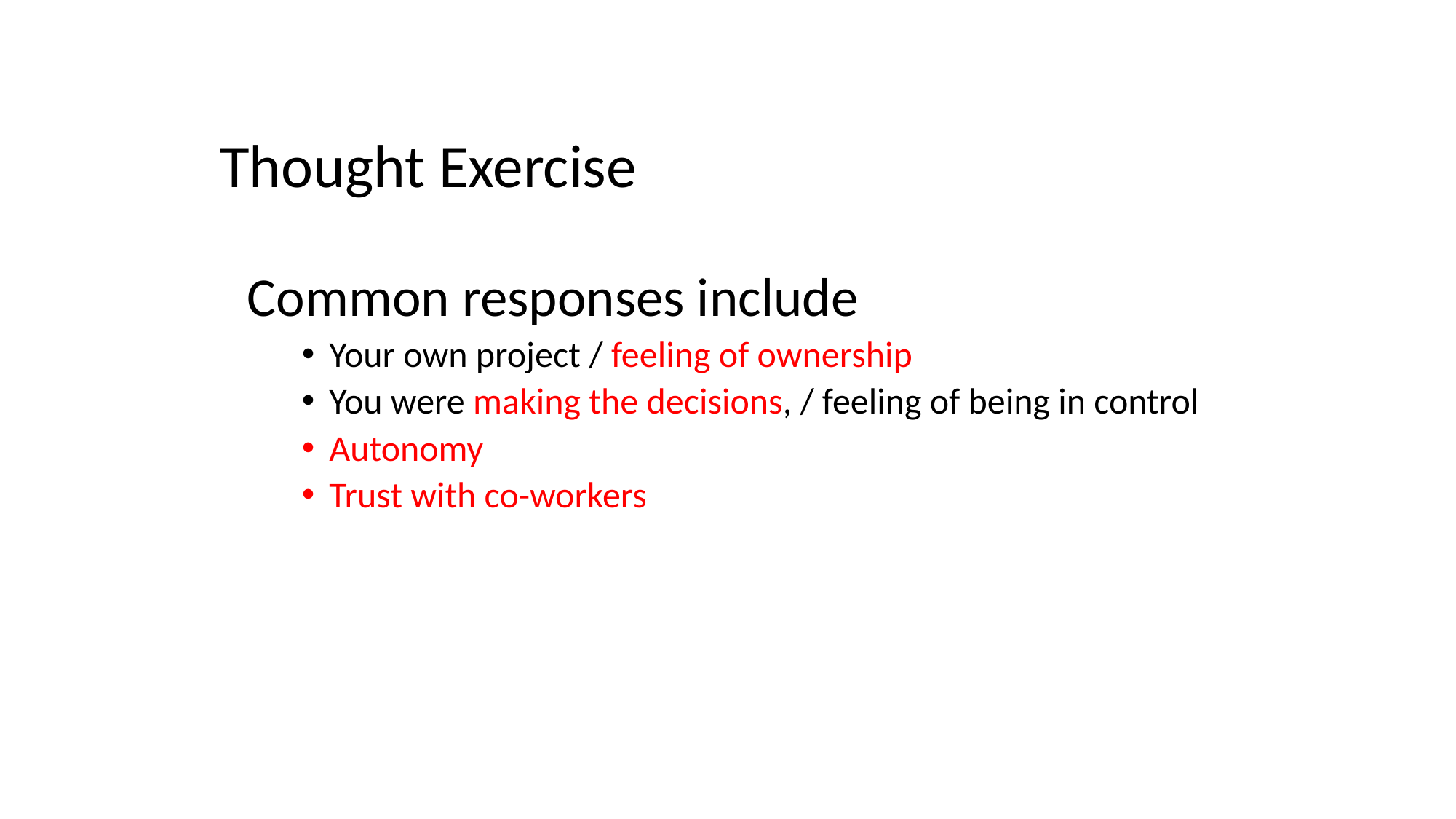

# Thought Exercise
Common responses include
Your own project / feeling of ownership
You were making the decisions, / feeling of being in control
Autonomy
Trust with co-workers